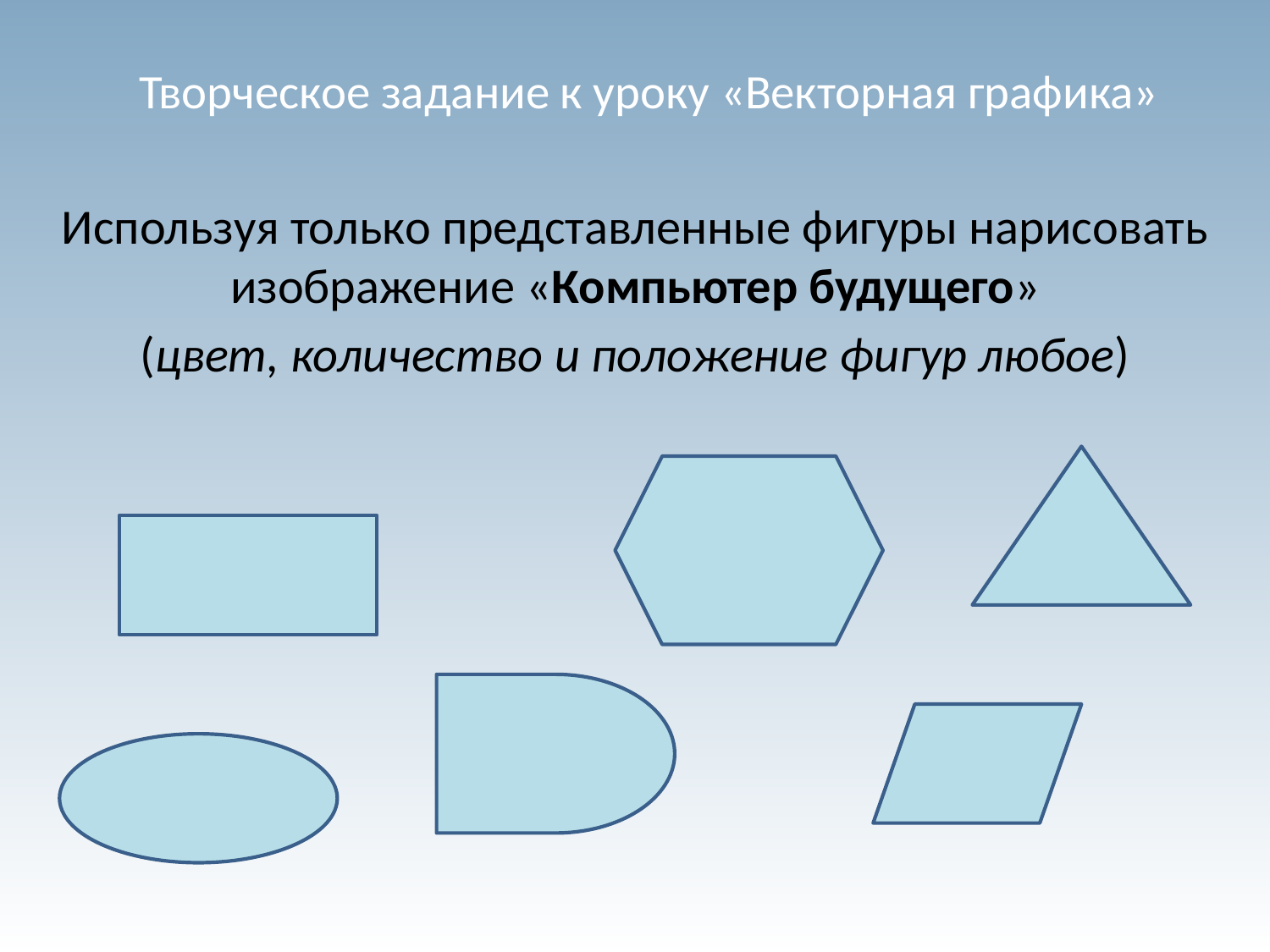

# Творческое задание к уроку «Векторная графика»
Используя только представленные фигуры нарисовать изображение «Компьютер будущего»
(цвет, количество и положение фигур любое)